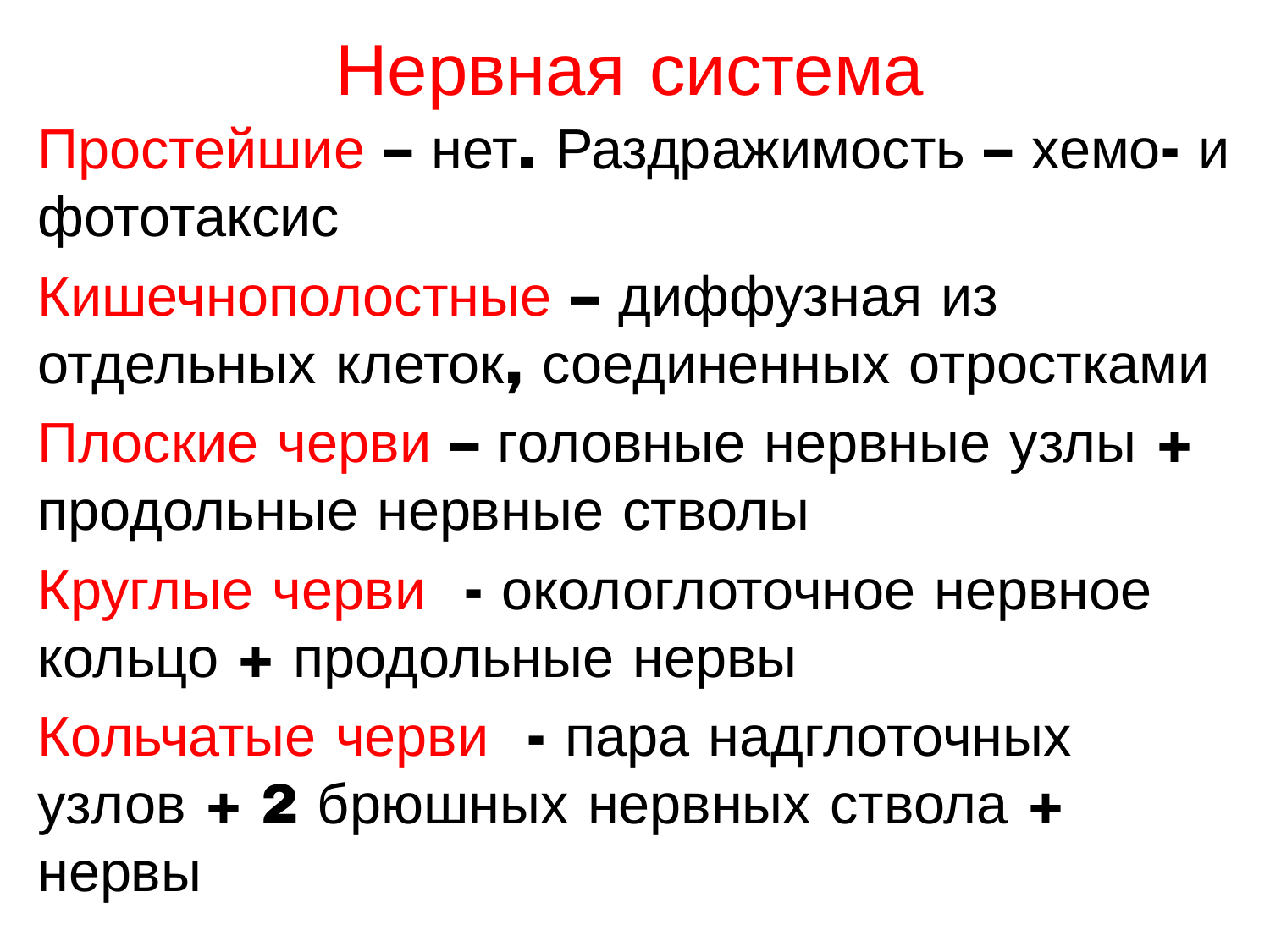

# Нервная система
Простейшие – нет. Раздражимость – хемо- и фототаксис
Кишечнополостные – диффузная из отдельных клеток, соединенных отростками
Плоские черви – головные нервные узлы + продольные нервные стволы
Круглые черви  - окологлоточное нервное кольцо + продольные нервы
Кольчатые черви  - пара надглоточных узлов + 2 брюшных нервных ствола + нервы